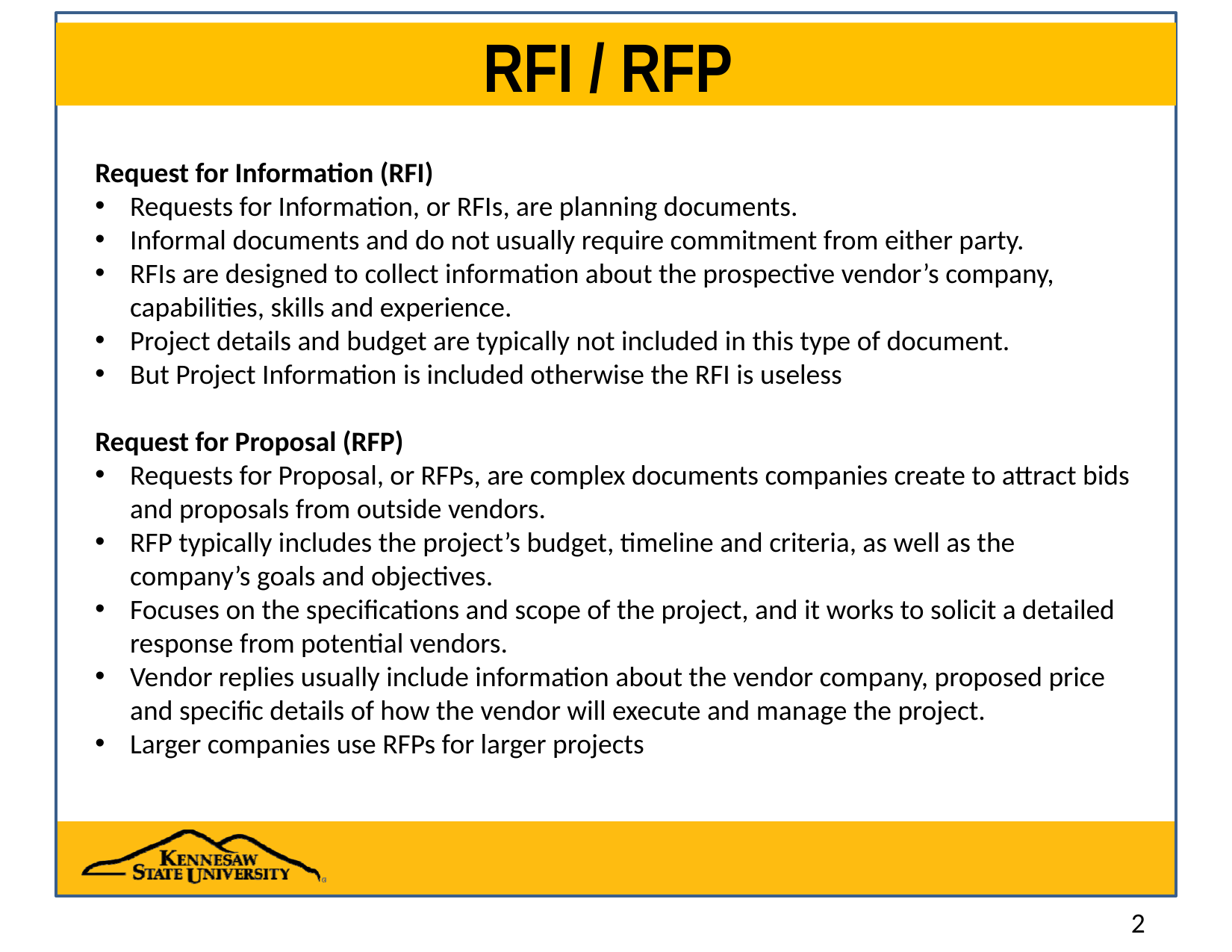

# RFI / RFP
Request for Information (RFI)
Requests for Information, or RFIs, are planning documents.
Informal documents and do not usually require commitment from either party.
RFIs are designed to collect information about the prospective vendor’s company, capabilities, skills and experience.
Project details and budget are typically not included in this type of document.
But Project Information is included otherwise the RFI is useless

Request for Proposal (RFP)
Requests for Proposal, or RFPs, are complex documents companies create to attract bids and proposals from outside vendors.
RFP typically includes the project’s budget, timeline and criteria, as well as the company’s goals and objectives.
Focuses on the specifications and scope of the project, and it works to solicit a detailed response from potential vendors.
Vendor replies usually include information about the vendor company, proposed price and specific details of how the vendor will execute and manage the project.
Larger companies use RFPs for larger projects